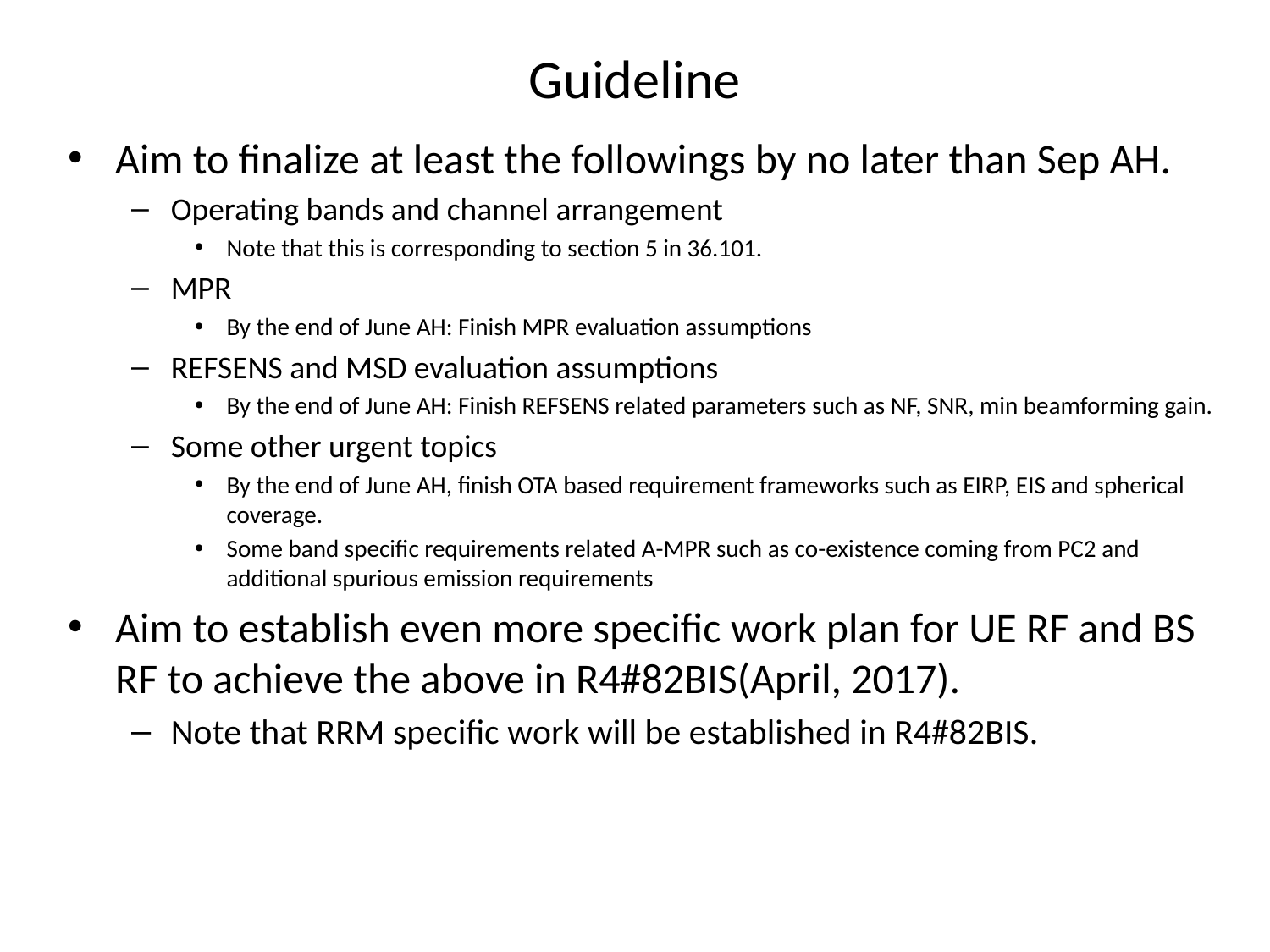

# Guideline
Aim to finalize at least the followings by no later than Sep AH.
Operating bands and channel arrangement
Note that this is corresponding to section 5 in 36.101.
MPR
By the end of June AH: Finish MPR evaluation assumptions
REFSENS and MSD evaluation assumptions
By the end of June AH: Finish REFSENS related parameters such as NF, SNR, min beamforming gain.
Some other urgent topics
By the end of June AH, finish OTA based requirement frameworks such as EIRP, EIS and spherical coverage.
Some band specific requirements related A-MPR such as co-existence coming from PC2 and additional spurious emission requirements
Aim to establish even more specific work plan for UE RF and BS RF to achieve the above in R4#82BIS(April, 2017).
Note that RRM specific work will be established in R4#82BIS.